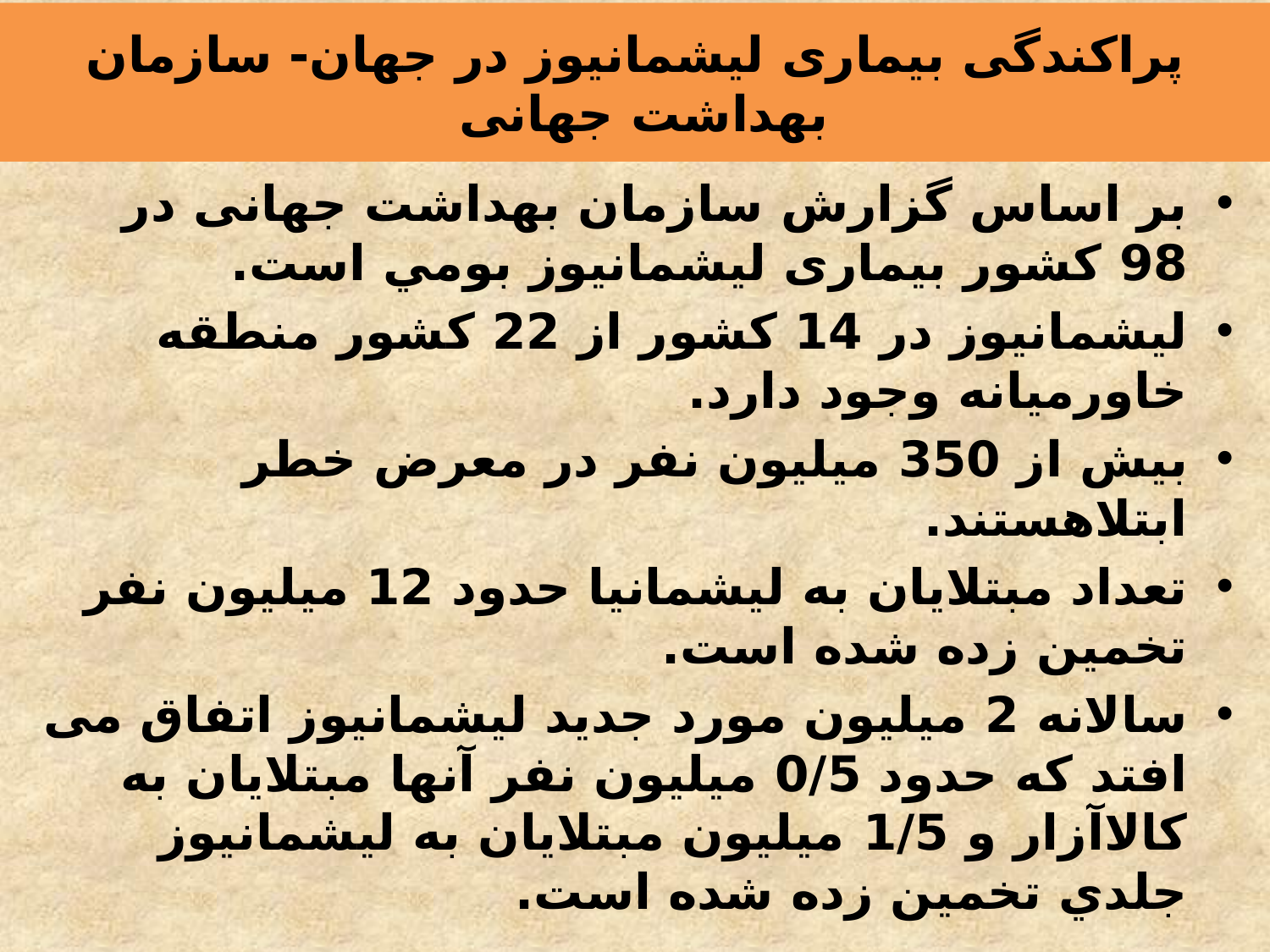

# پراکندگی بیماری ليشمانيوز در جهان- سازمان بهداشت جهانی
بر اساس گزارش سازمان بهداشت جهانی در 98 کشور بیماری لیشمانیوز بومي است.
ليشمانيوز در 14 كشور از 22 كشور منطقه خاورميانه وجود دارد.
بیش از 350 میلیون نفر در معرض خطر ابتلاهستند.
تعداد مبتلایان به ليشمانيا حدود 12 ميليون نفر تخمين زده شده است.
سالانه 2 میلیون مورد جدید ليشمانيوز اتفاق می افتد كه حدود 0/5 ميليون نفر آنها مبتلایان به کالاآزار و 1/5 ميليون مبتلایان به ليشمانيوز جلدي تخمين زده شده است.